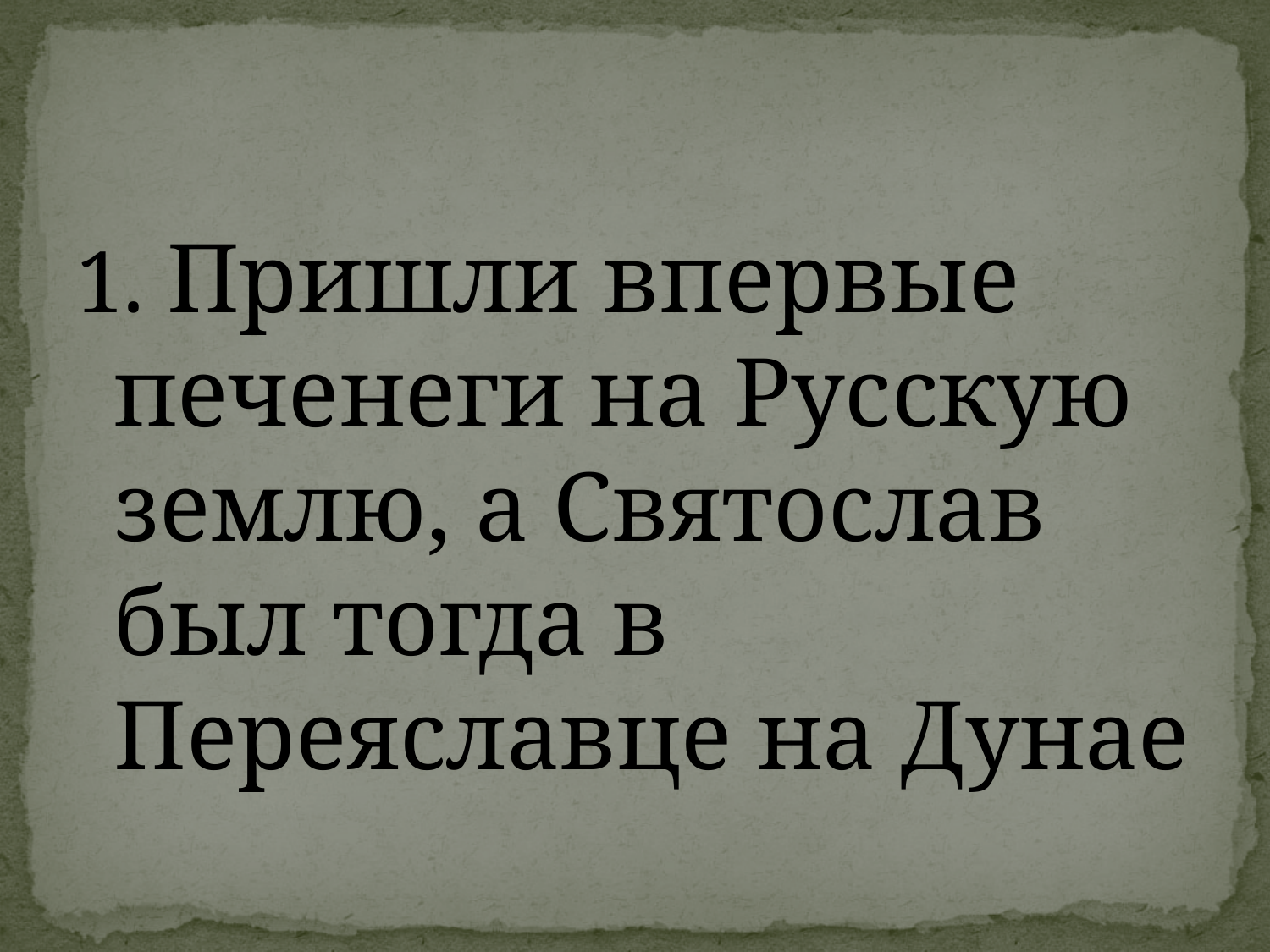

#
1. Пришли впервые печенеги на Русскую землю, а Святослав был тогда в Переяславце на Дунае